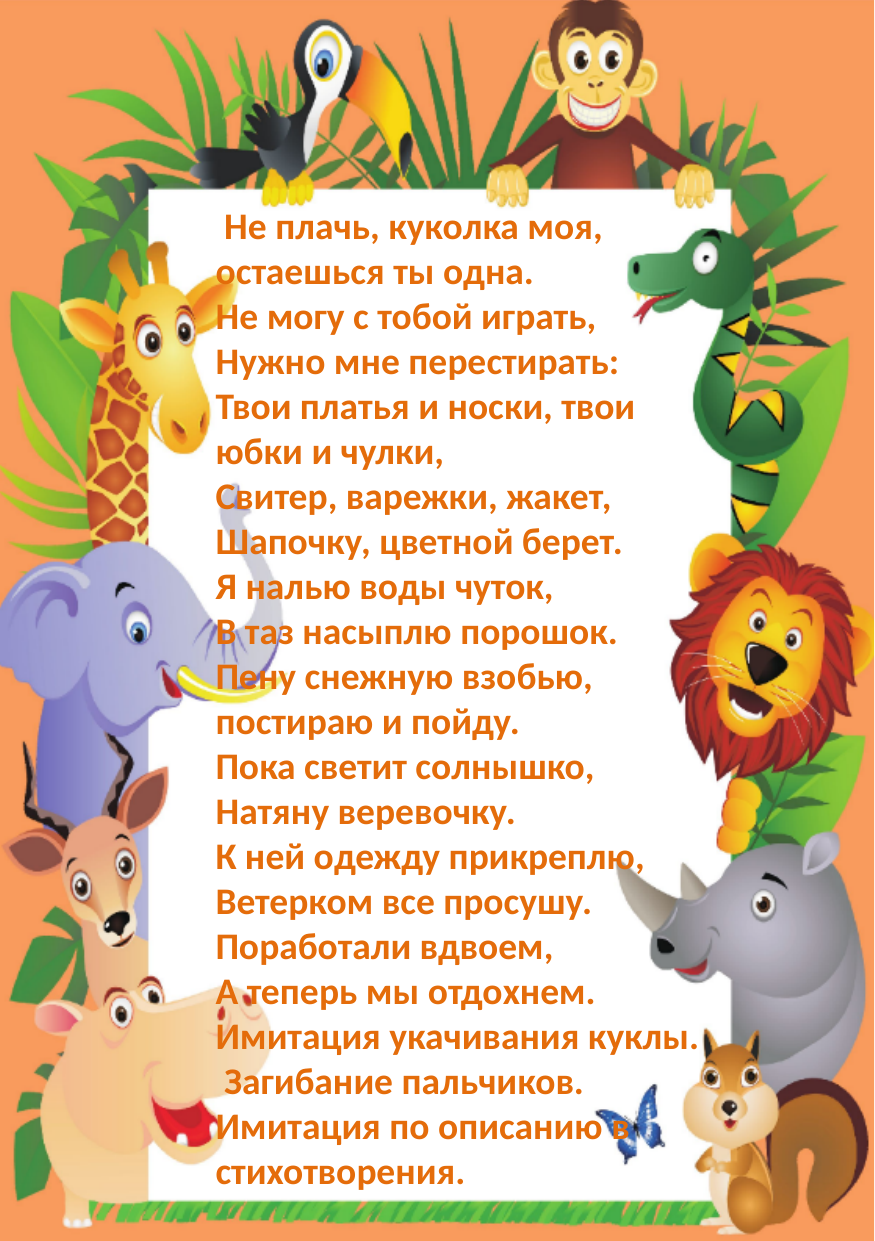

Не плачь, куколка моя, остаешься ты одна.
Не могу с тобой играть,
Нужно мне перестирать:
Твои платья и носки, твои юбки и чулки,
Свитер, варежки, жакет,
Шапочку, цветной берет.
Я налью воды чуток,
В таз насыплю порошок.
Пену снежную взобью, постираю и пойду.
Пока светит солнышко,
Натяну веревочку.
К ней одежду прикреплю,
Ветерком все просушу.
Поработали вдвоем,
А теперь мы отдохнем.
Имитация укачивания куклы.
 Загибание пальчиков.
Имитация по описанию в стихотворения.